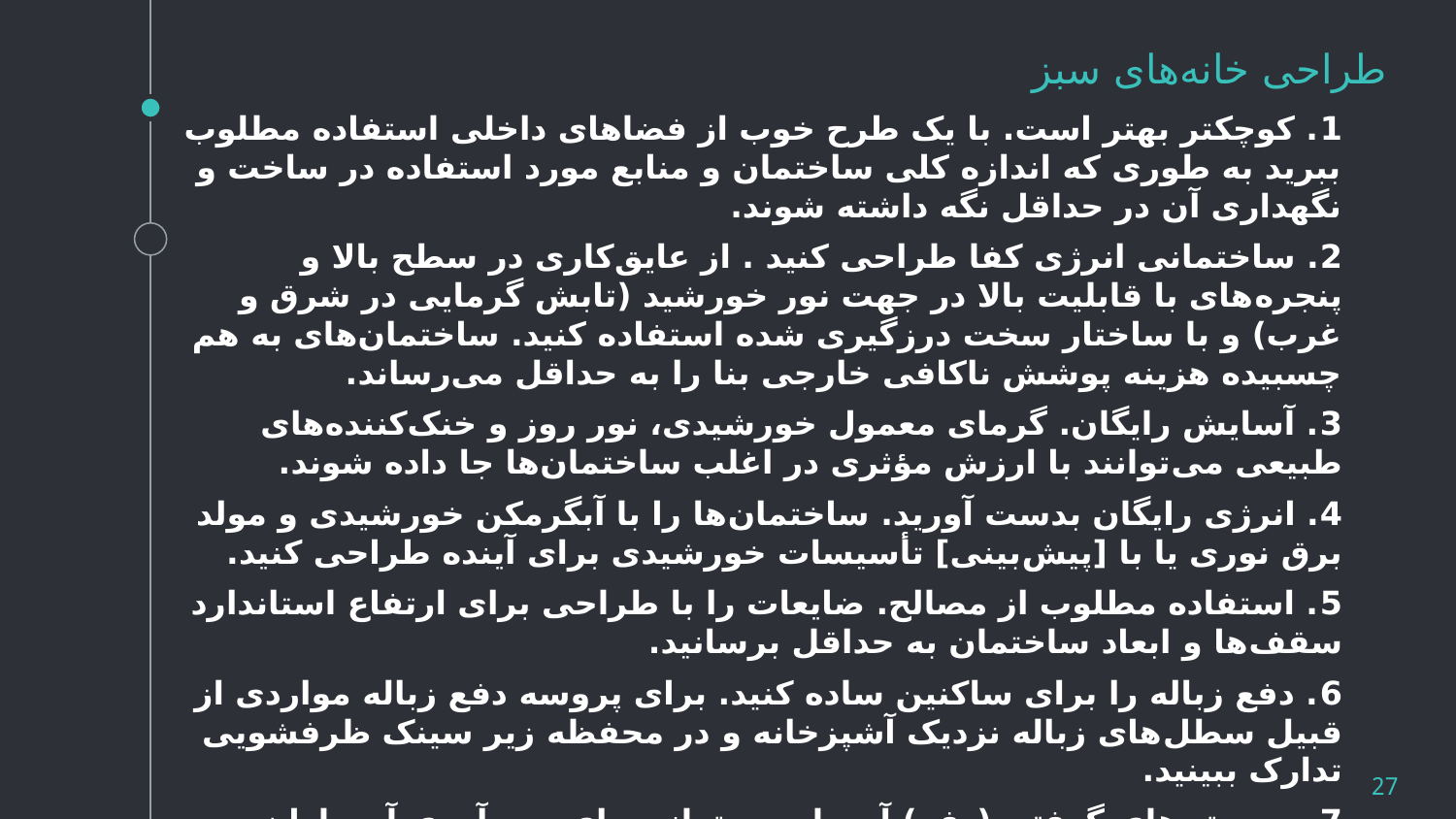

# طراحی خانه‌های سبز
1. کوچکتر بهتر است. با یک طرح خوب از فضاهای داخلی استفاده مطلوب ببرید به طوری که اندازه کلی ساختمان و منابع مورد استفاده در ساخت و نگهداری آن در حداقل نگه داشته شوند.
2. ساختمانی انرژی کفا طراحی کنید . از عایق‌کاری در سطح بالا و پنجره‌های با قابلیت بالا در جهت نور خورشید (تابش گرمایی در شرق و غرب) و با ساختار سخت درزگیری شده استفاده کنید. ساختمان‌های به هم چسبیده هزینه پوشش ناکافی خارجی بنا را به حداقل می‌رساند.
3. آسایش رایگان. گرمای معمول خورشیدی، نور روز و خنک‌کننده‌های طبیعی می‌توانند با ارزش مؤثری در اغلب ساختمان‌ها جا داده شوند.
4. انرژی رایگان بدست آورید. ساختمان‌ها را با آبگرمکن خورشیدی و مولد برق نوری یا با [پیش‌بینی] تأسیسات خورشیدی برای آینده طراحی کنید.
5. استفاده مطلوب از مصالح. ضایعات را با طراحی برای ارتفاع استاندارد سقف‌ها و ابعاد ساختمان به حداقل برسانید.
6. دفع زباله را برای ساکنین ساده کنید. برای پروسه دفع زباله مواردی از قبیل سطل‌های زباله نزدیک آشپزخانه و در محفظه زیر سینک ظرفشویی تدارک ببینید.
7. سیستم‌های گرفتن (دفع) آب بام می‌تواند برای جمع‌آوری آب باران و استفاده از آن در آبیاری محوطه در نظر گرفته شود.

27